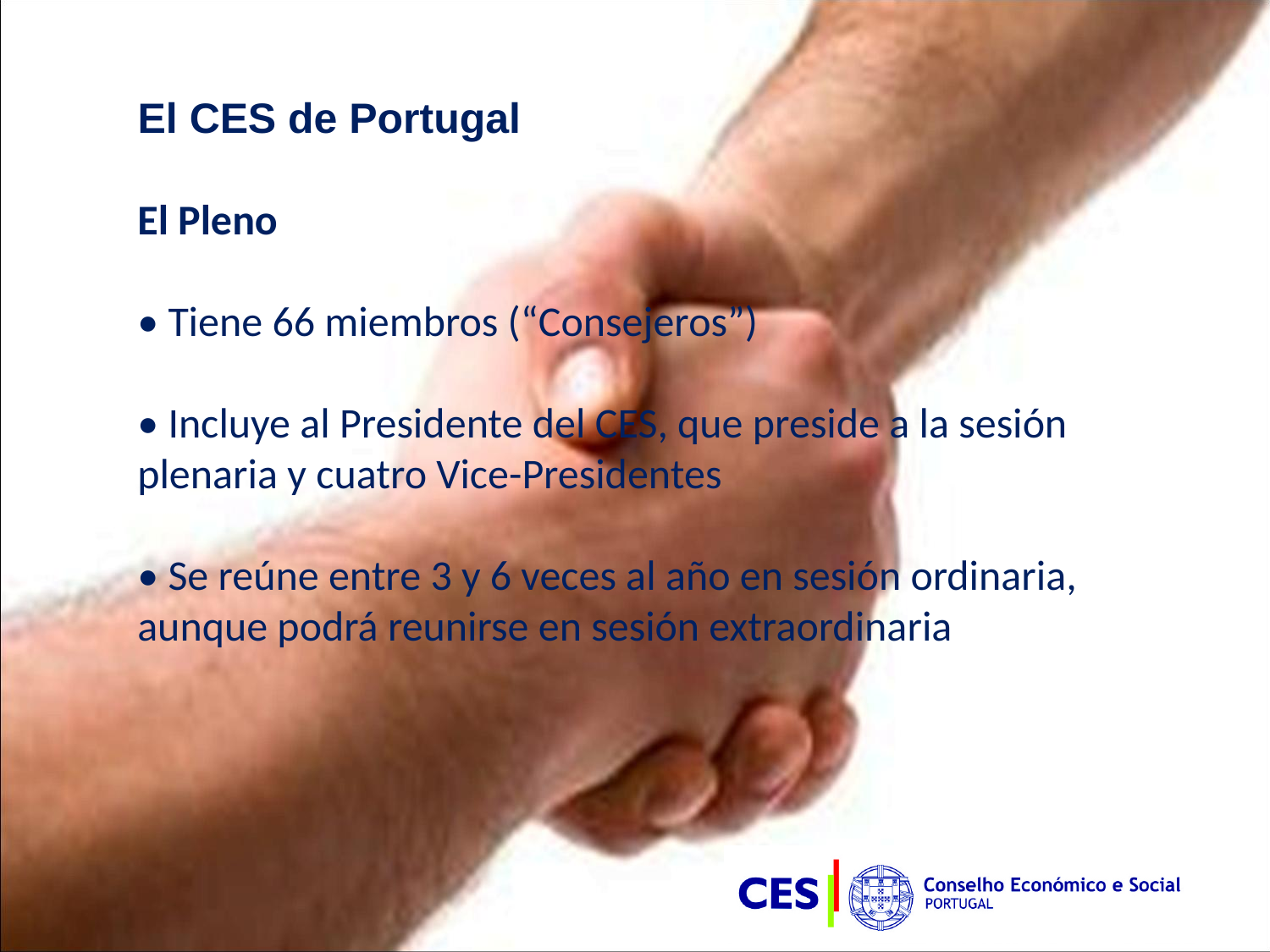

El CES de Portugal
El Pleno
• Tiene 66 miembros (“Consejeros”)
• Incluye al Presidente del CES, que preside a la sesión plenaria y cuatro Vice-Presidentes
• Se reúne entre 3 y 6 veces al año en sesión ordinaria, aunque podrá reunirse en sesión extraordinaria